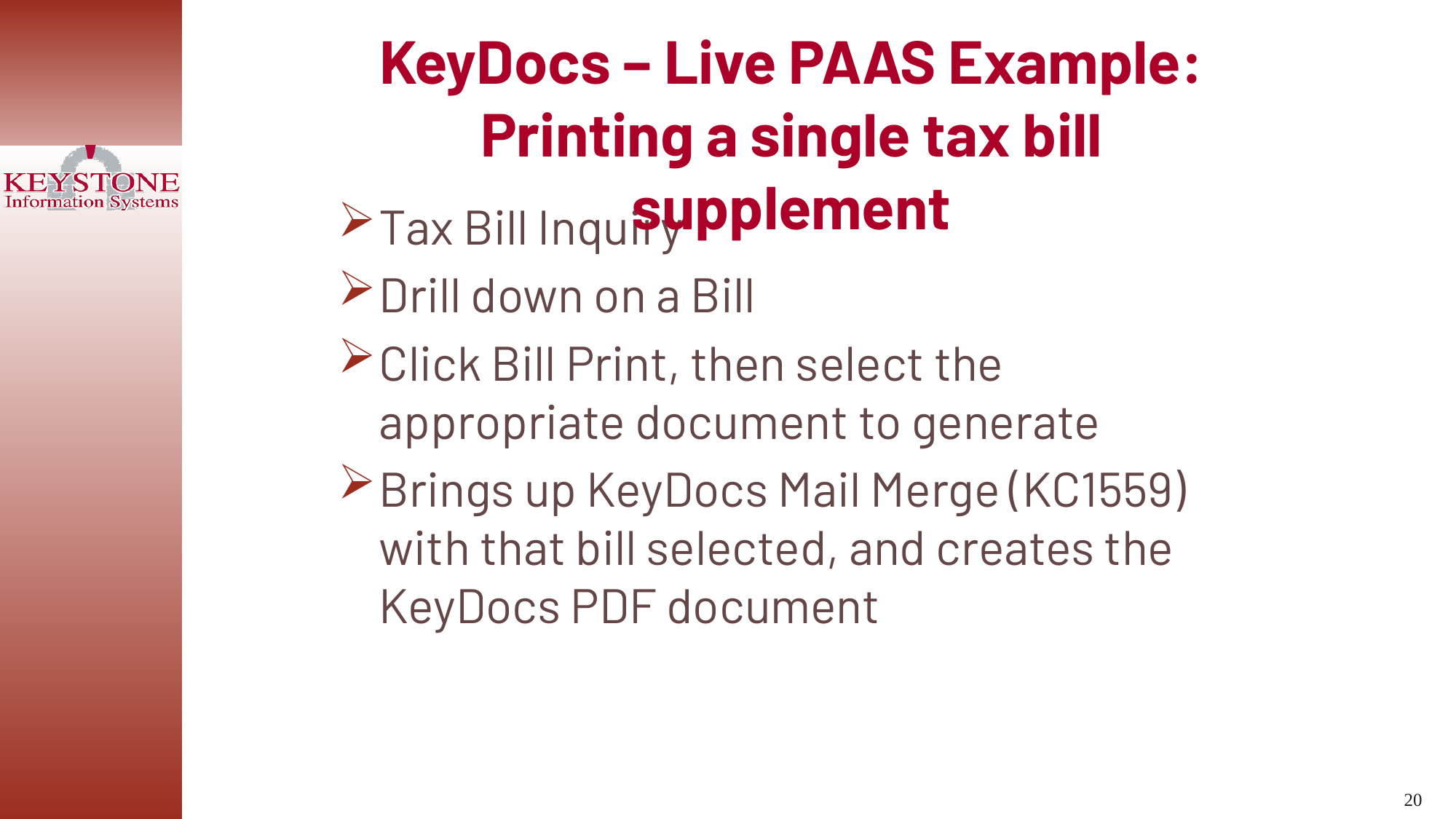

KeyDocs – Live PAAS Example:
Printing a single tax bill supplement
Tax Bill Inquiry
Drill down on a Bill
Click Bill Print, then select the appropriate document to generate
Brings up KeyDocs Mail Merge (KC1559) with that bill selected, and creates the KeyDocs PDF document
20